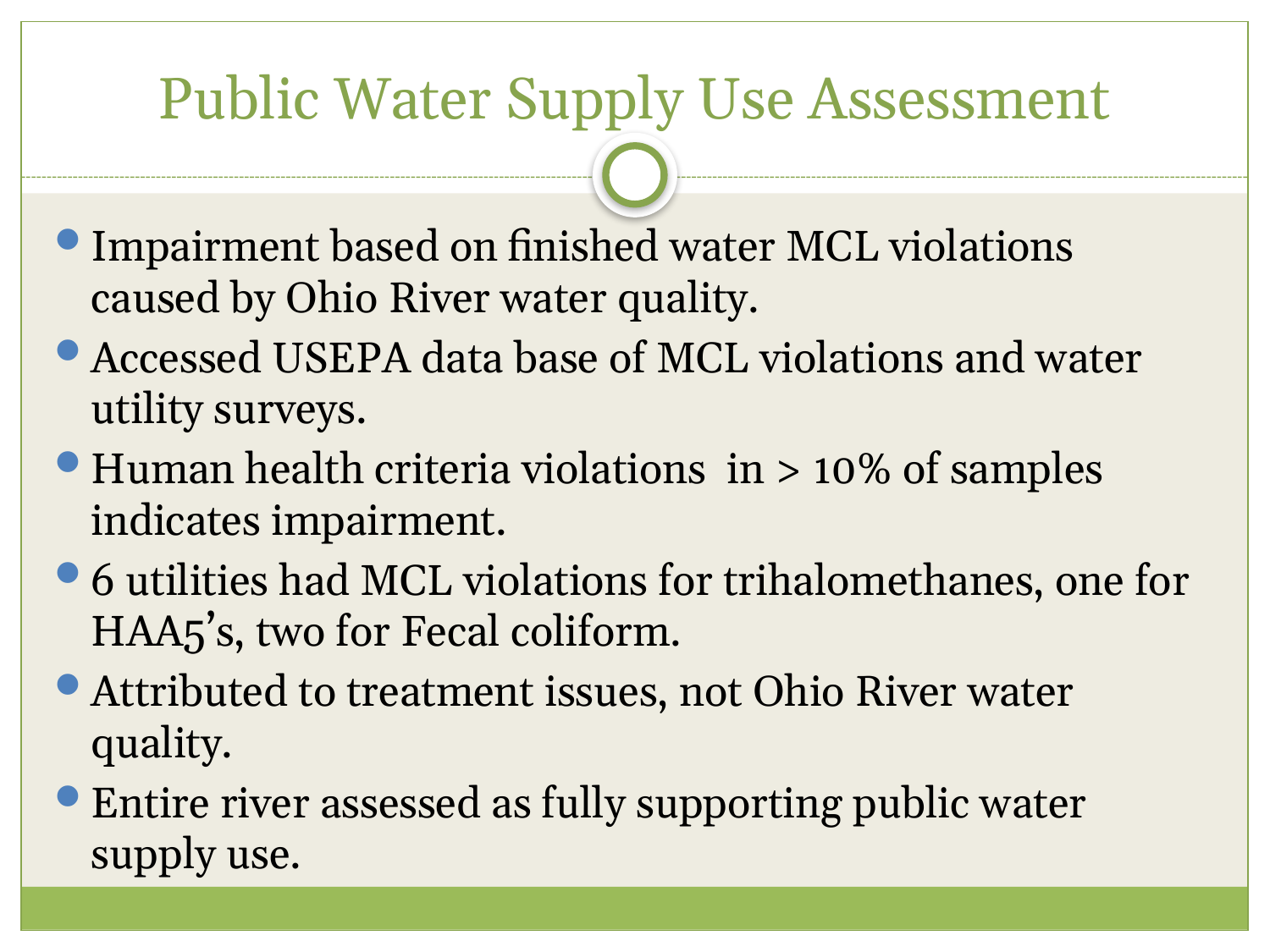

# Public Water Supply Use Assessment
Impairment based on finished water MCL violations caused by Ohio River water quality.
Accessed USEPA data base of MCL violations and water utility surveys.
Human health criteria violations  in > 10% of samples indicates impairment.
6 utilities had MCL violations for trihalomethanes, one for HAA5’s, two for Fecal coliform.
Attributed to treatment issues, not Ohio River water quality.
Entire river assessed as fully supporting public water supply use.